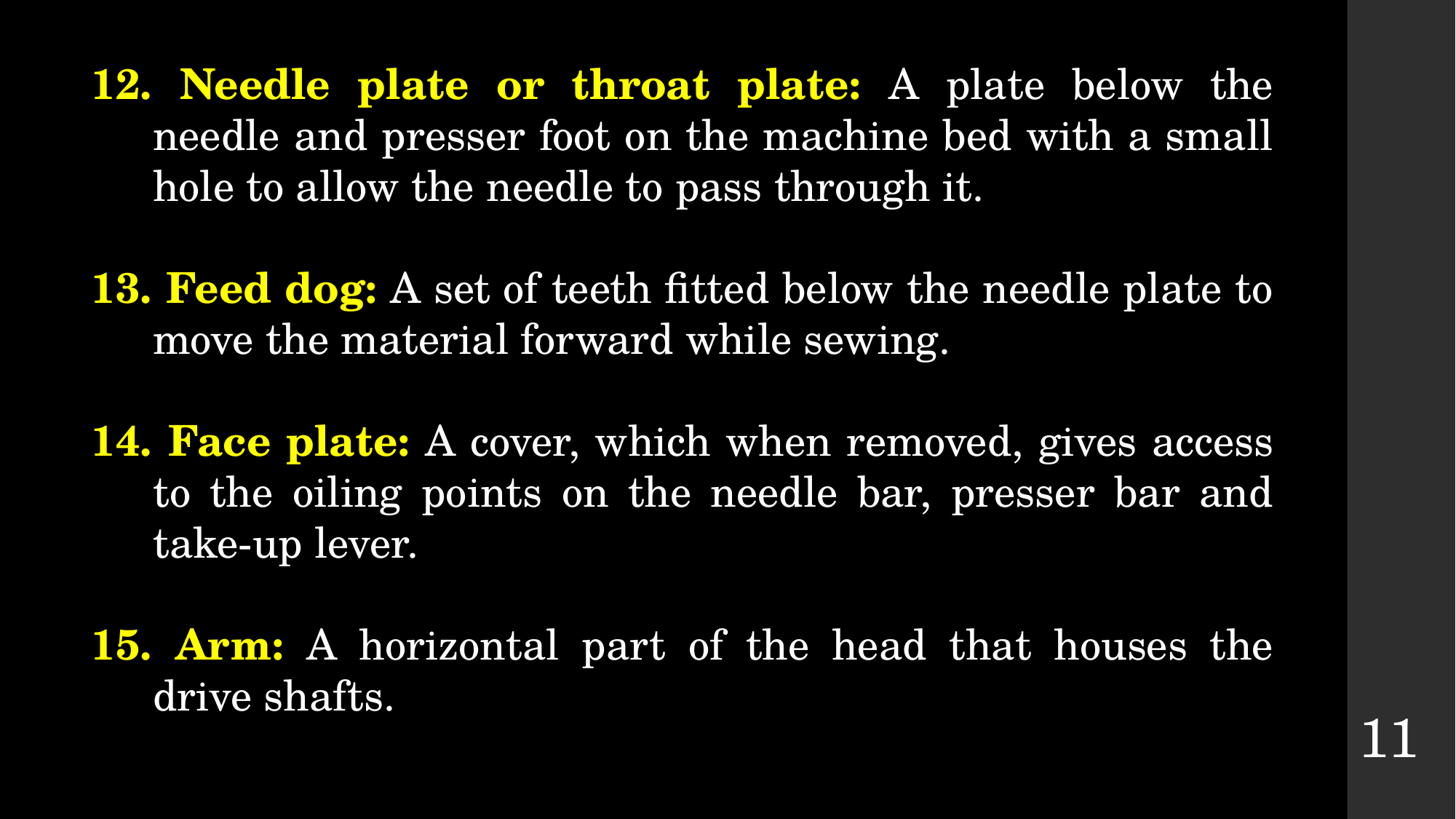

Needle plate or throat plate: A plate below the needle and presser foot on the machine bed with a small hole to allow the needle to pass through it.

 Feed dog: A set of teeth fitted below the needle plate to move the material forward while sewing.

 Face plate: A cover, which when removed, gives access to the oiling points on the needle bar, presser bar and take-up lever.

 Arm: A horizontal part of the head that houses the drive shafts.
11